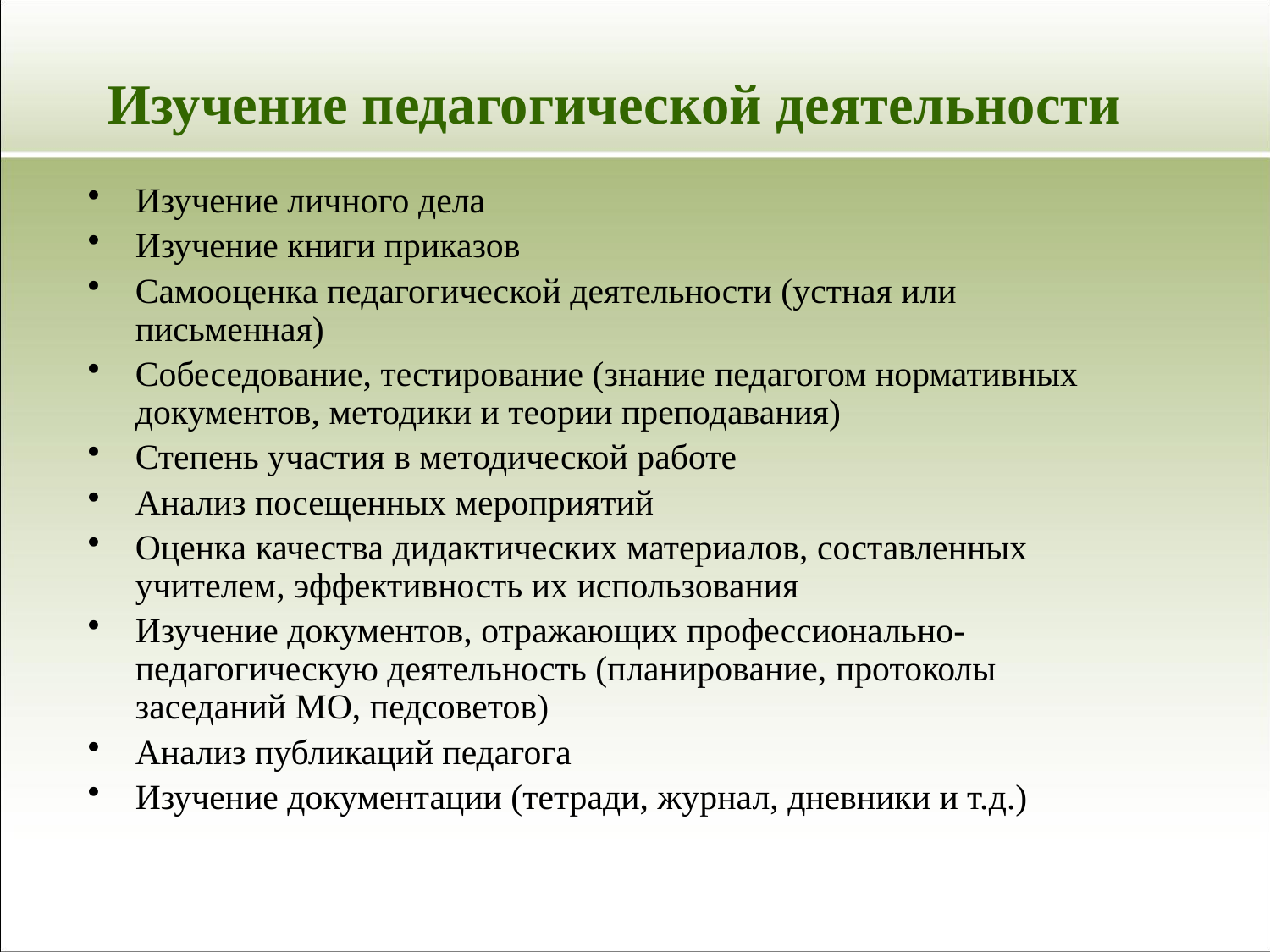

# Изучение педагогической деятельности
Изучение личного дела
Изучение книги приказов
Самооценка педагогической деятельности (устная или письменная)
Собеседование, тестирование (знание педагогом нормативных документов, методики и теории преподавания)
Степень участия в методической работе
Анализ посещенных мероприятий
Оценка качества дидактических материалов, составленных учителем, эффективность их использования
Изучение документов, отражающих профессионально-педагогическую деятельность (планирование, протоколы заседаний МО, педсоветов)
Анализ публикаций педагога
Изучение документации (тетради, журнал, дневники и т.д.)